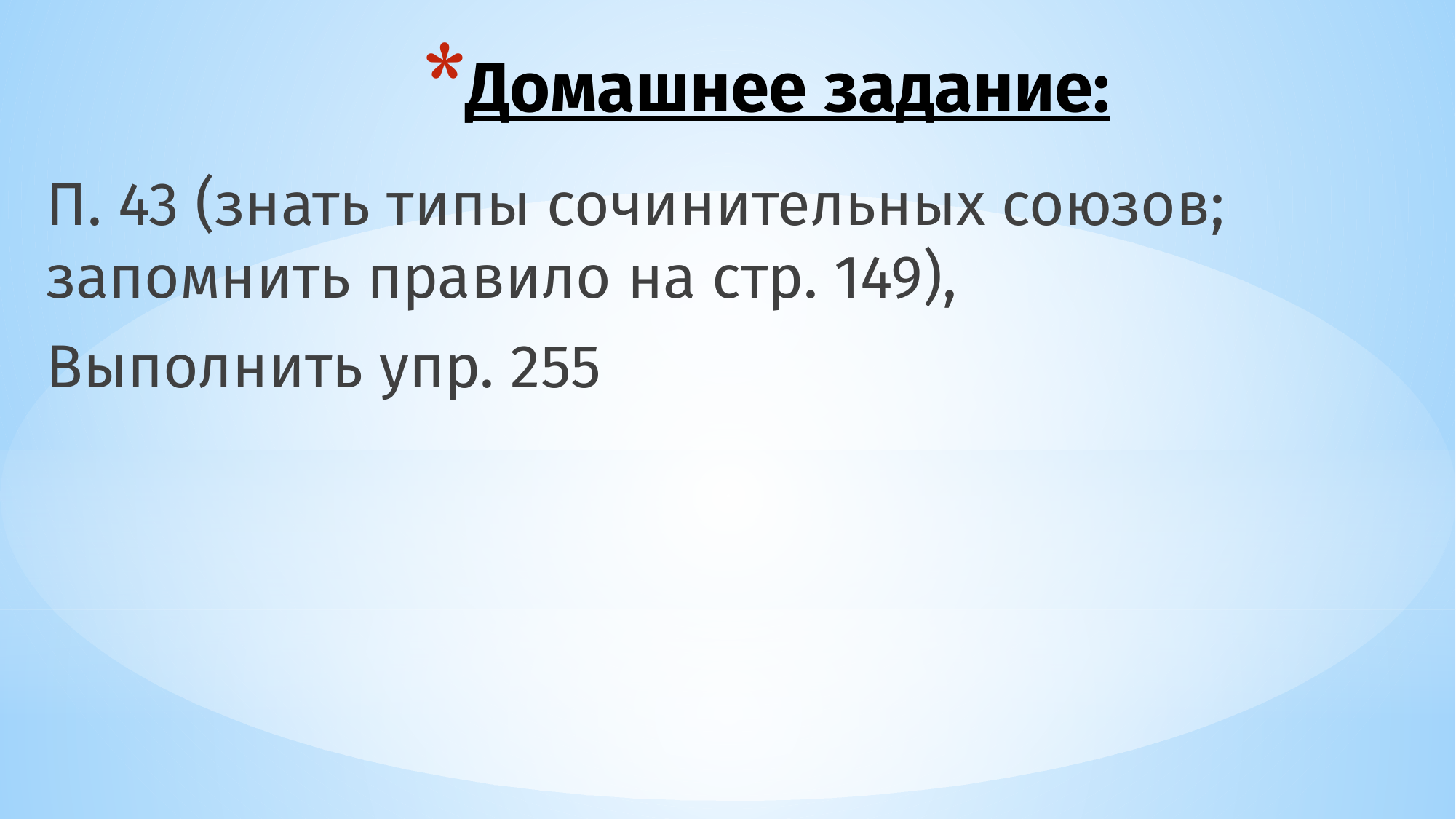

# Домашнее задание:
П. 43 (знать типы сочинительных союзов; запомнить правило на стр. 149),
Выполнить упр. 255